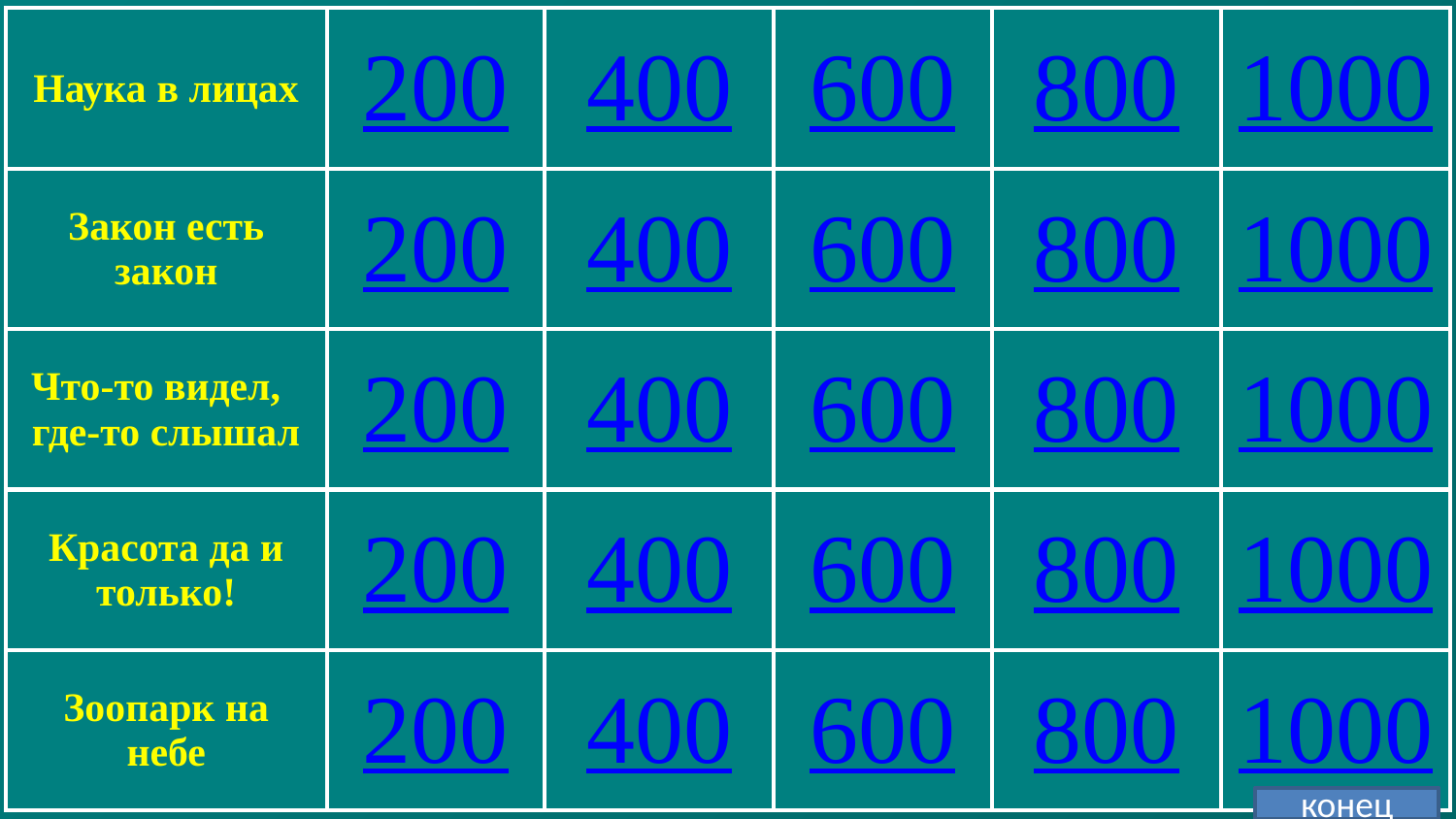

| Наука в лицах | 200 | 400 | 600 | 800 | 1000 |
| --- | --- | --- | --- | --- | --- |
| Закон есть закон | 200 | 400 | 600 | 800 | 1000 |
| Что-то видел, где-то слышал | 200 | 400 | 600 | 800 | 1000 |
| Красота да и только! | 200 | 400 | 600 | 800 | 1000 |
| Зоопарк на небе | 200 | 400 | 600 | 800 | 1000 |
конец